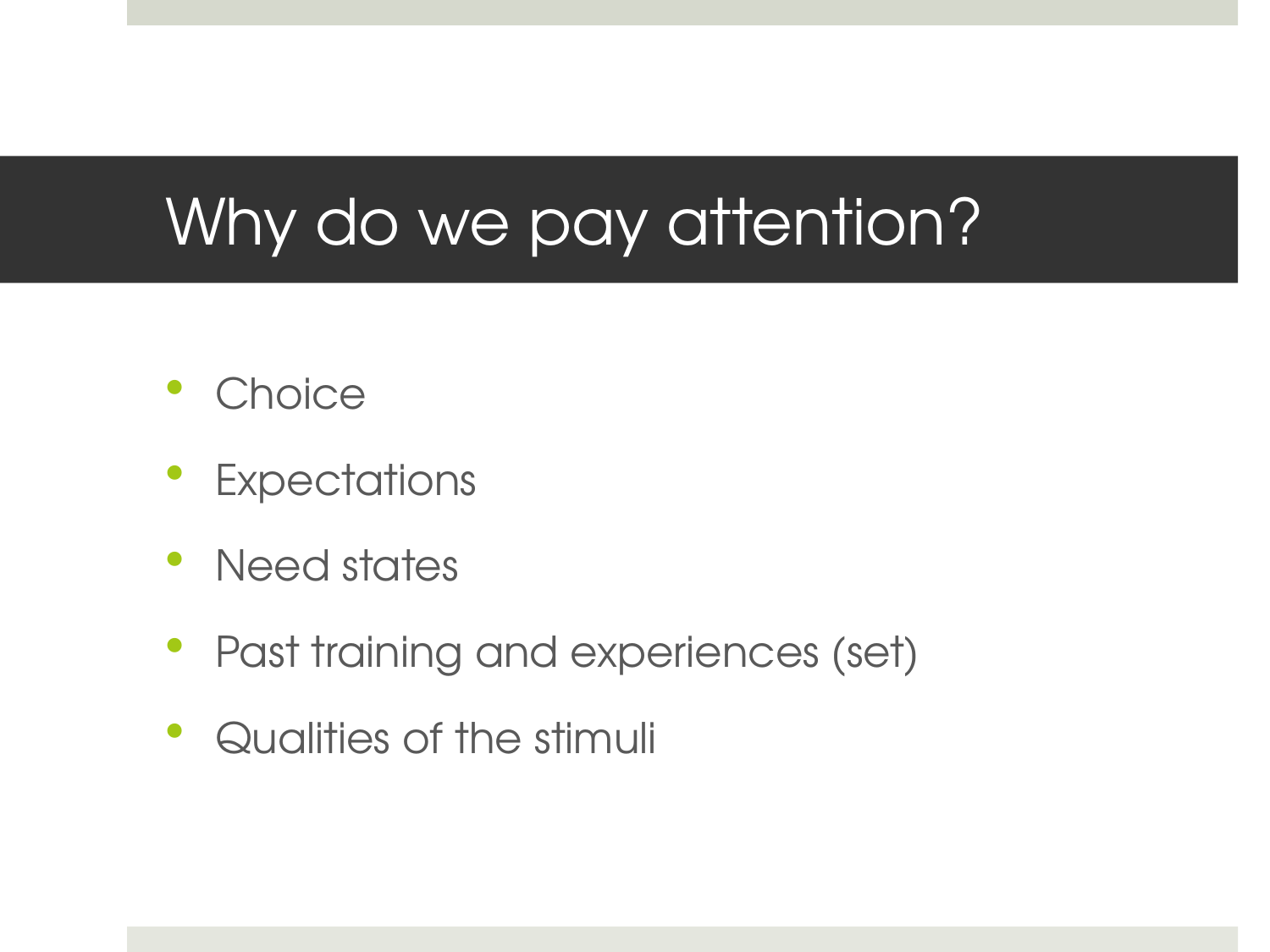

# Why do we pay attention?
Choice
Expectations
Need states
Past training and experiences (set)
Qualities of the stimuli